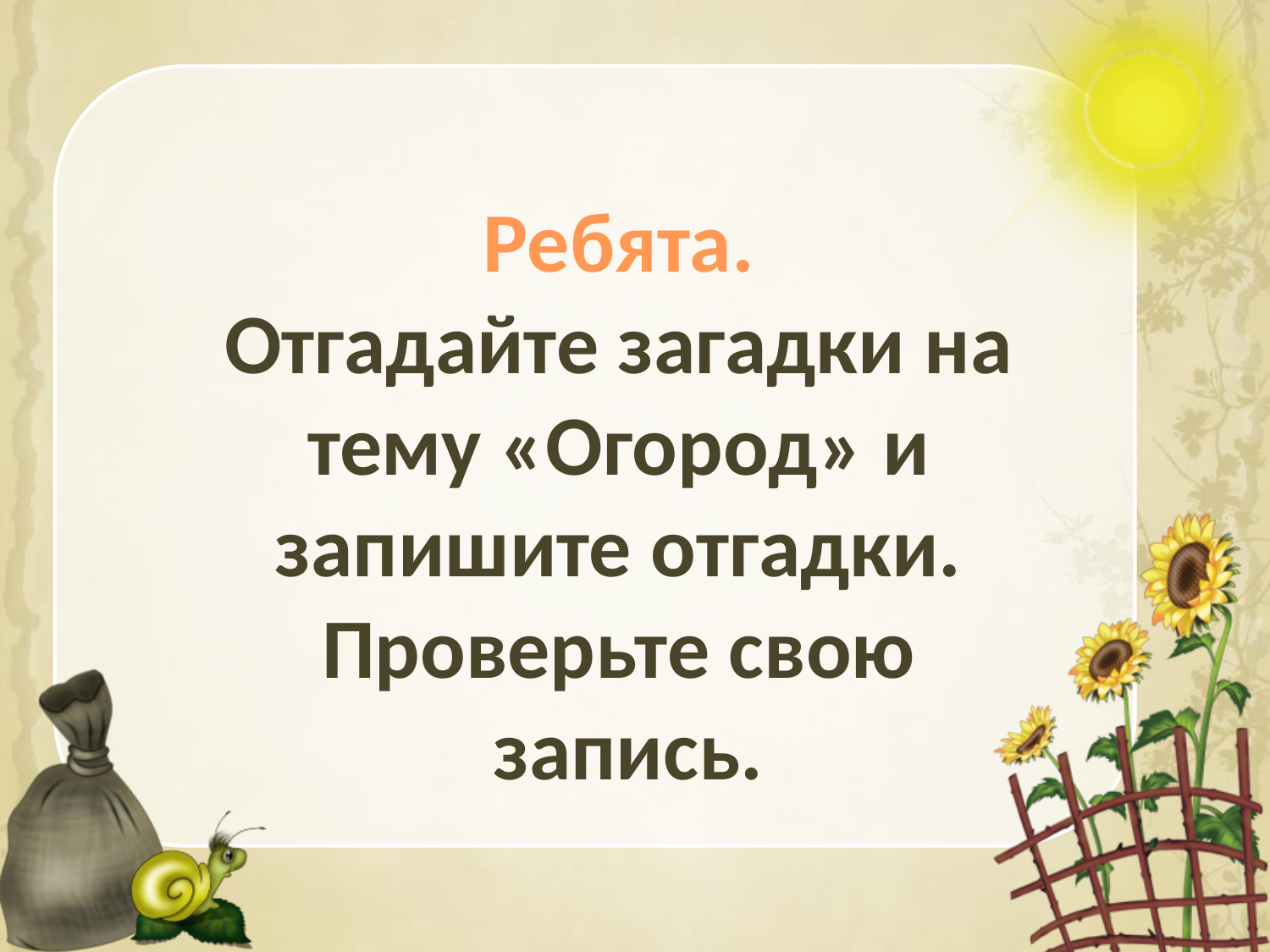

Ребята.
Отгадайте загадки на тему «Огород» и запишите отгадки.
Проверьте свою
 запись.